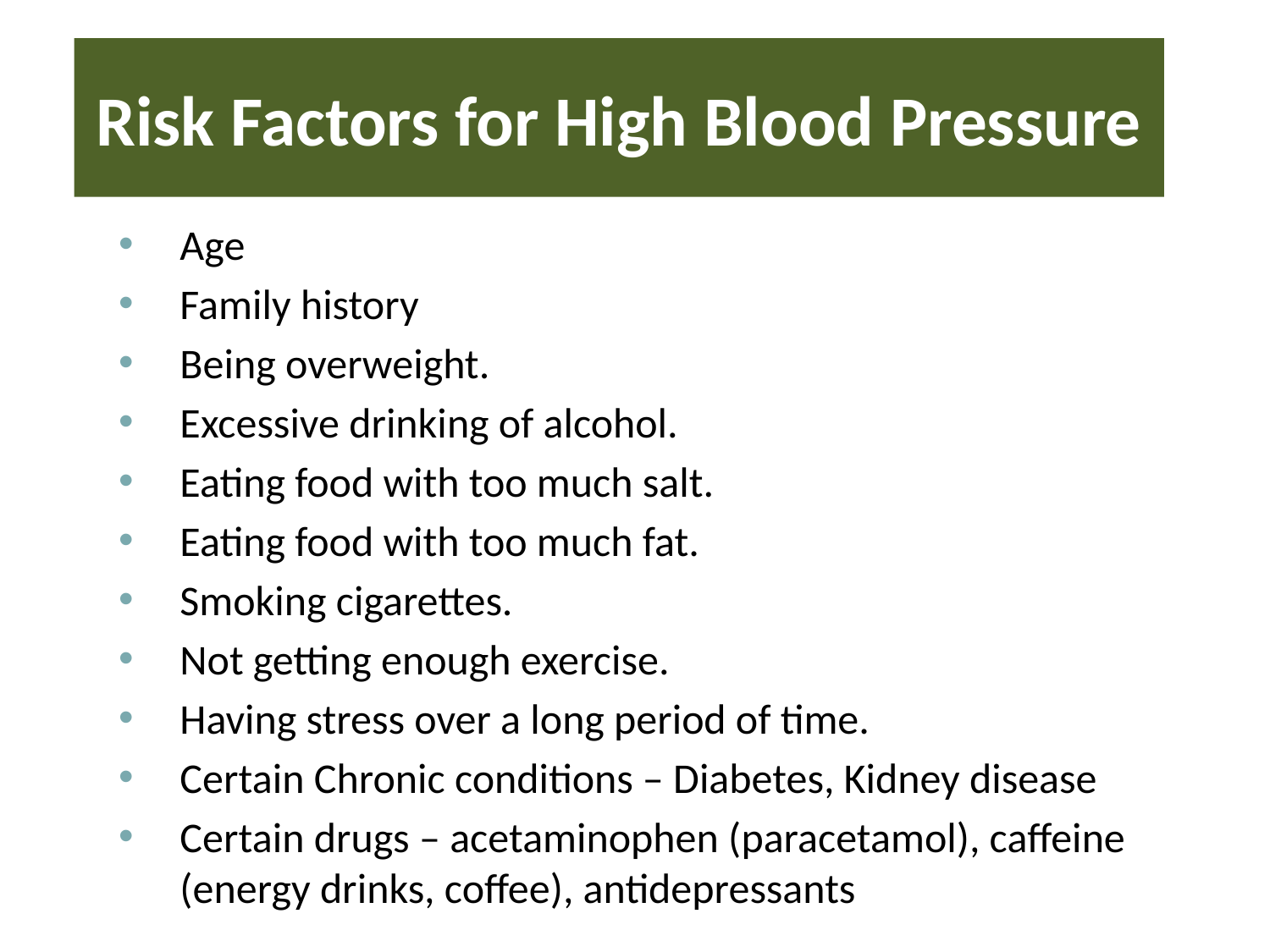

# Risk Factors for High Blood Pressure
Age
Family history
Being overweight.
Excessive drinking of alcohol.
Eating food with too much salt.
Eating food with too much fat.
Smoking cigarettes.
Not getting enough exercise.
Having stress over a long period of time.
Certain Chronic conditions – Diabetes, Kidney disease
Certain drugs – acetaminophen (paracetamol), caffeine (energy drinks, coffee), antidepressants